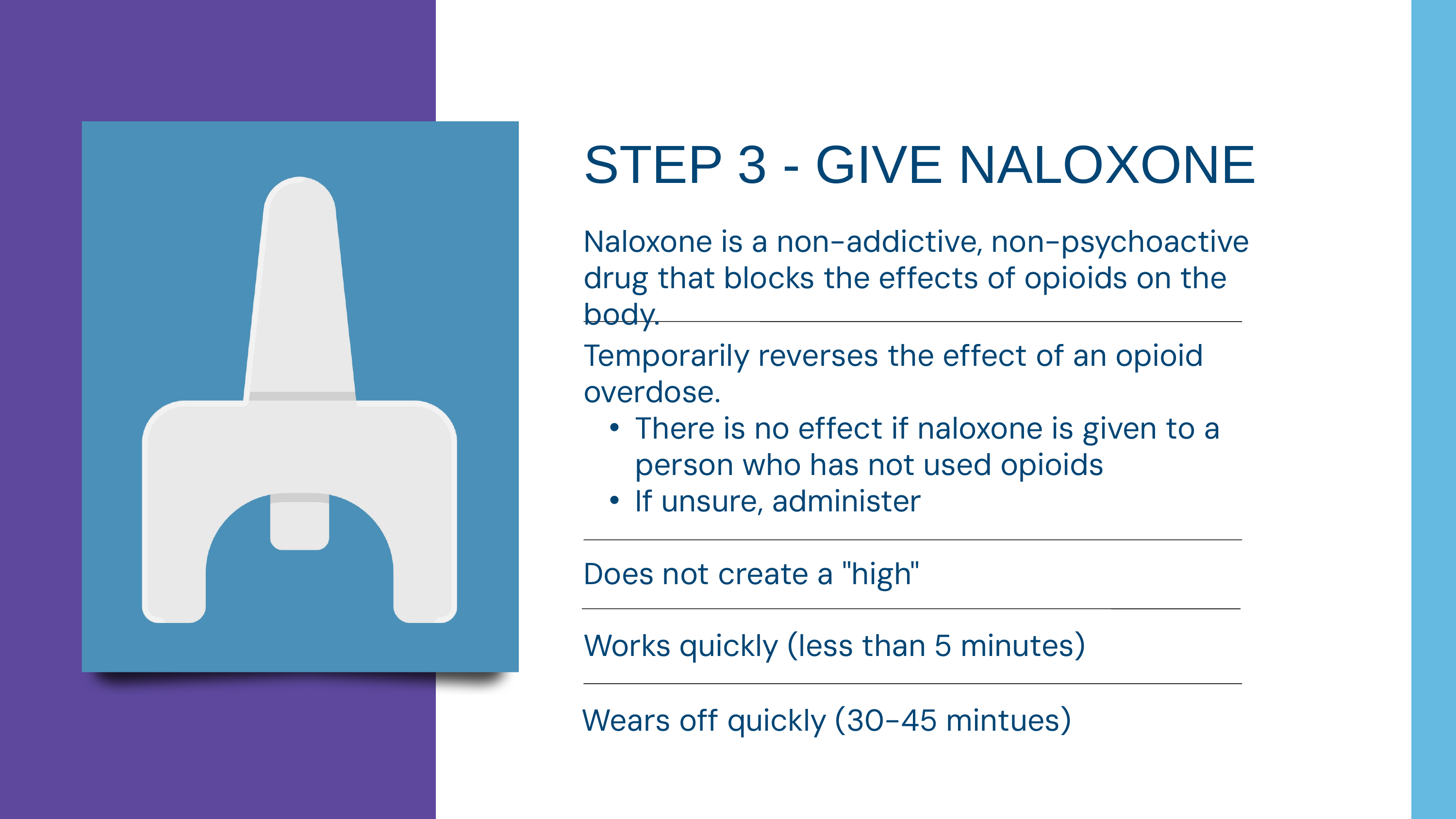

STEP 3 - GIVE NALOXONE

Naloxone is a non-addictive, non-psychoactive drug that blocks the effects of opioids on the body.

Temporarily reverses the effect of an opioid overdose.
There is no effect if naloxone is given to a person who has not used opioids
If unsure, administer

Does not create a "high"

Works quickly (less than 5 minutes)

Wears off quickly (30-45 mintues)